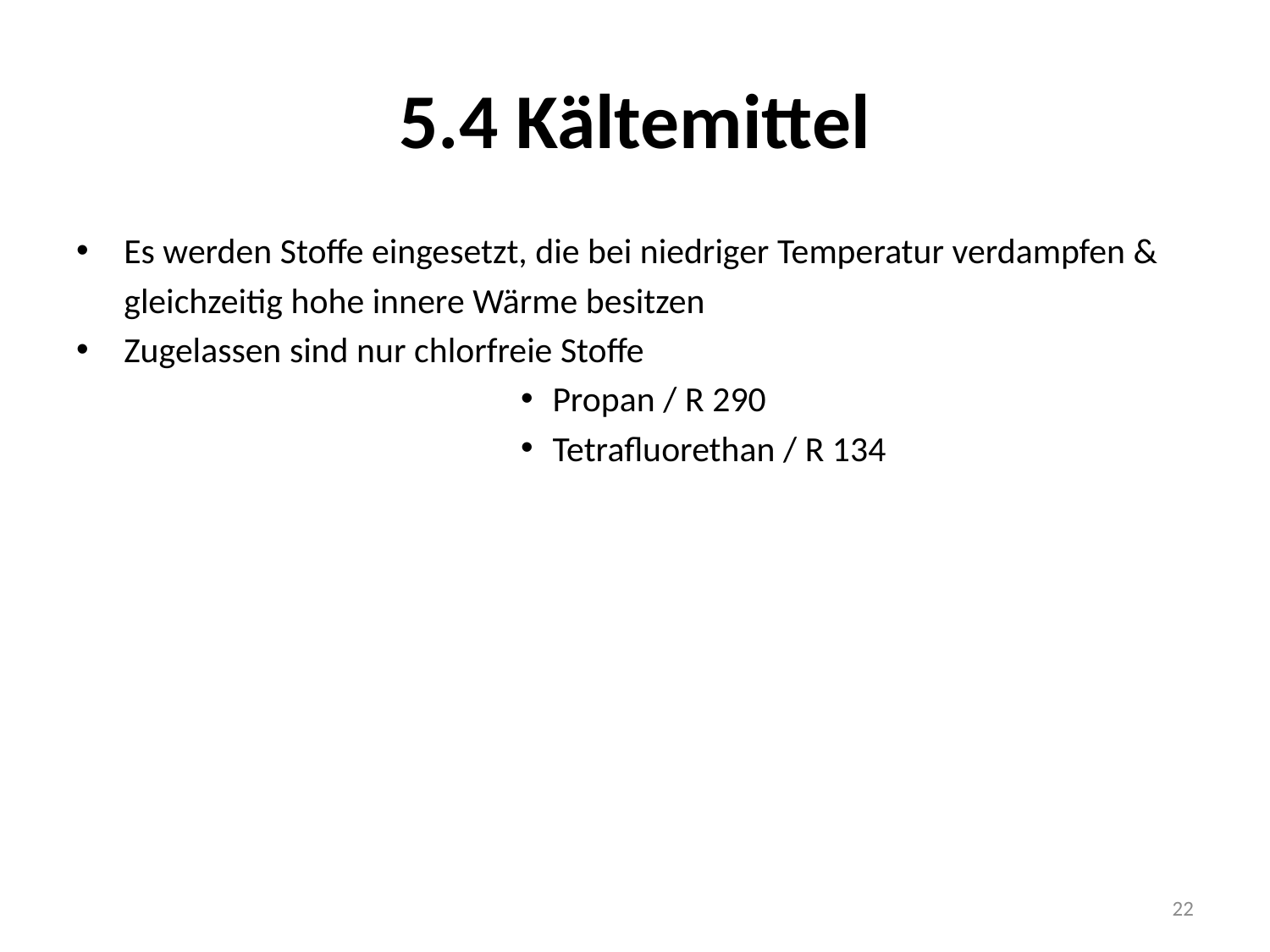

# 5.4 Kältemittel
Es werden Stoffe eingesetzt, die bei niedriger Temperatur verdampfen &
	gleichzeitig hohe innere Wärme besitzen
Zugelassen sind nur chlorfreie Stoffe
Propan / R 290
Tetrafluorethan / R 134
22